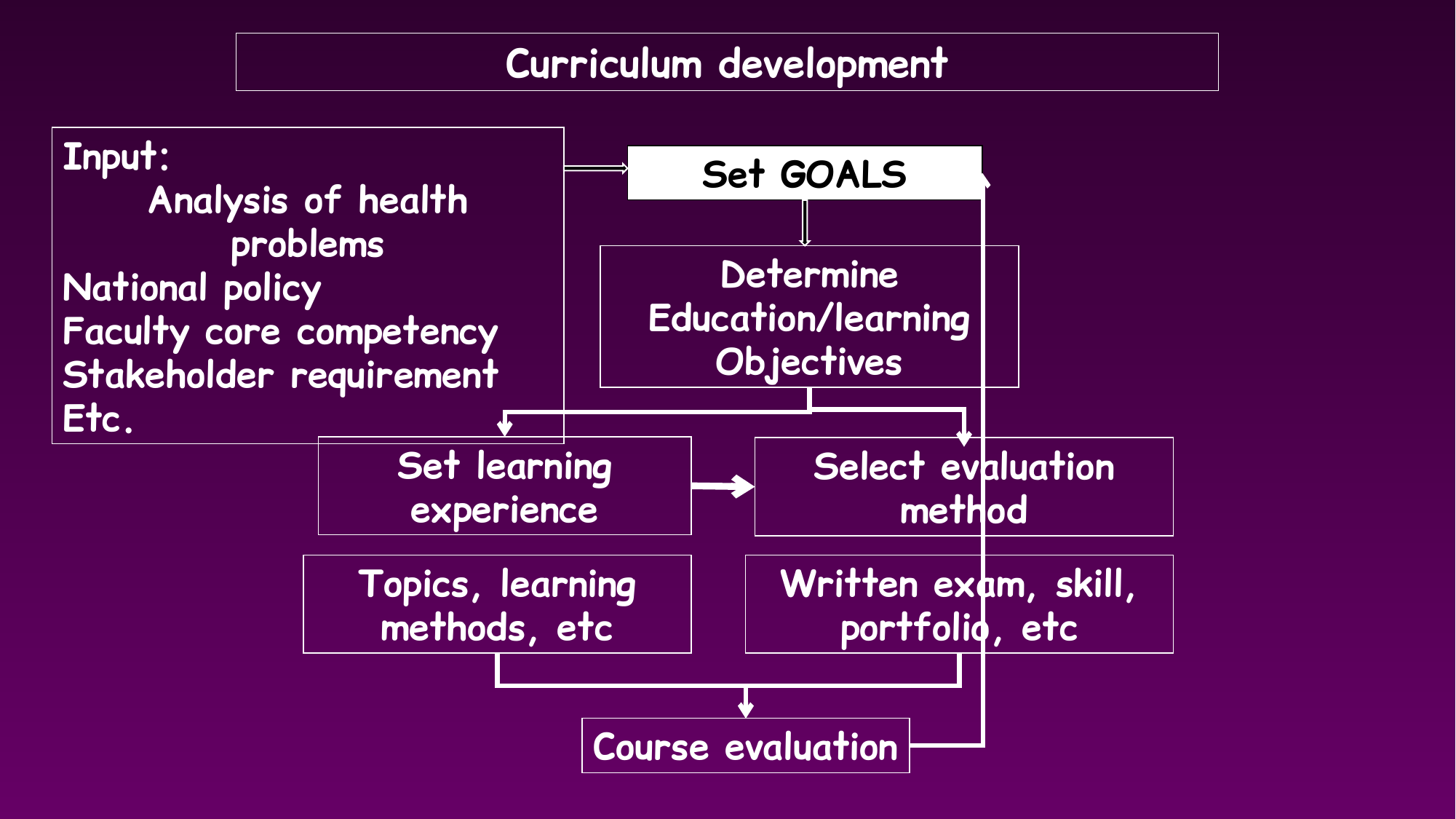

# Curriculum development
Input:
Analysis of health problems
National policy
Faculty core competency
Stakeholder requirement
Etc.
Set GOALS

Determine Education/learning Objectives
Set learning experience
Select evaluation method
Topics, learning methods, etc
Written exam, skill, portfolio, etc
Course evaluation